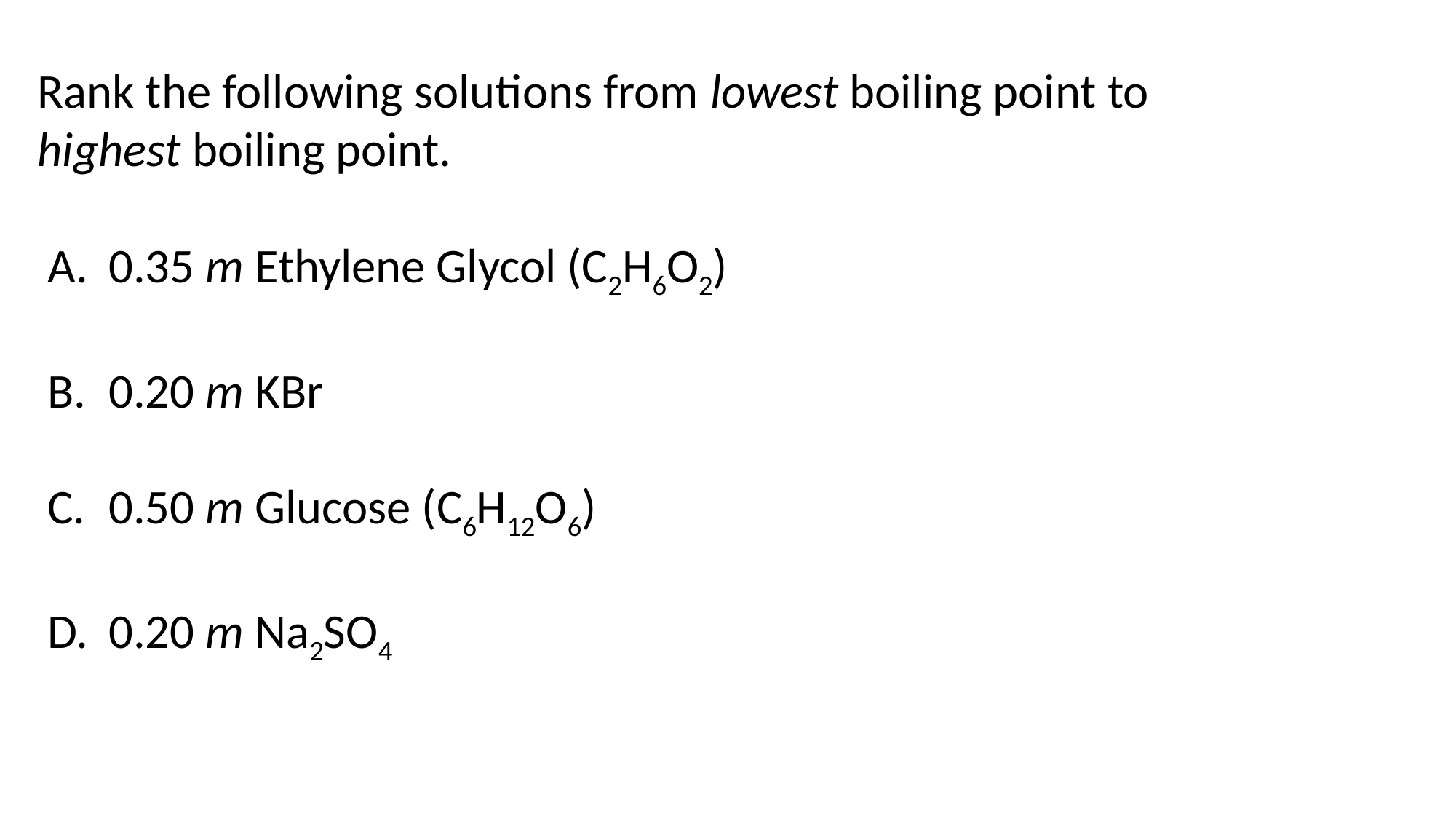

Rank the following solutions from lowest boiling point to highest boiling point.

0.35 m Ethylene Glycol (C2H6O2)

0.20 m KBr

0.50 m Glucose (C6H12O6)

0.20 m Na2SO4